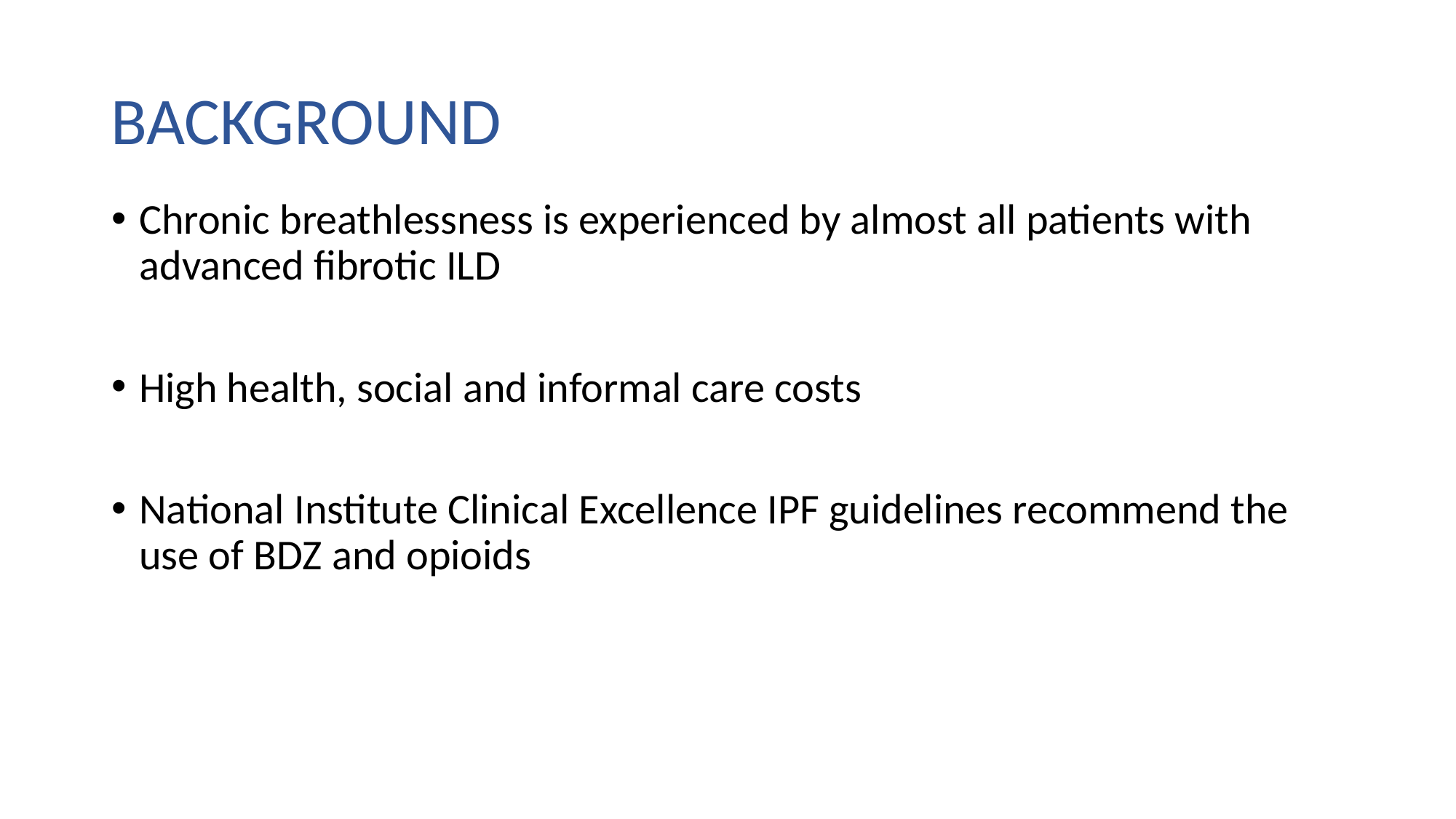

# BACKGROUND
Chronic breathlessness is experienced by almost all patients with advanced fibrotic ILD

High health, social and informal care costs

National Institute Clinical Excellence IPF guidelines recommend the use of BDZ and opioids